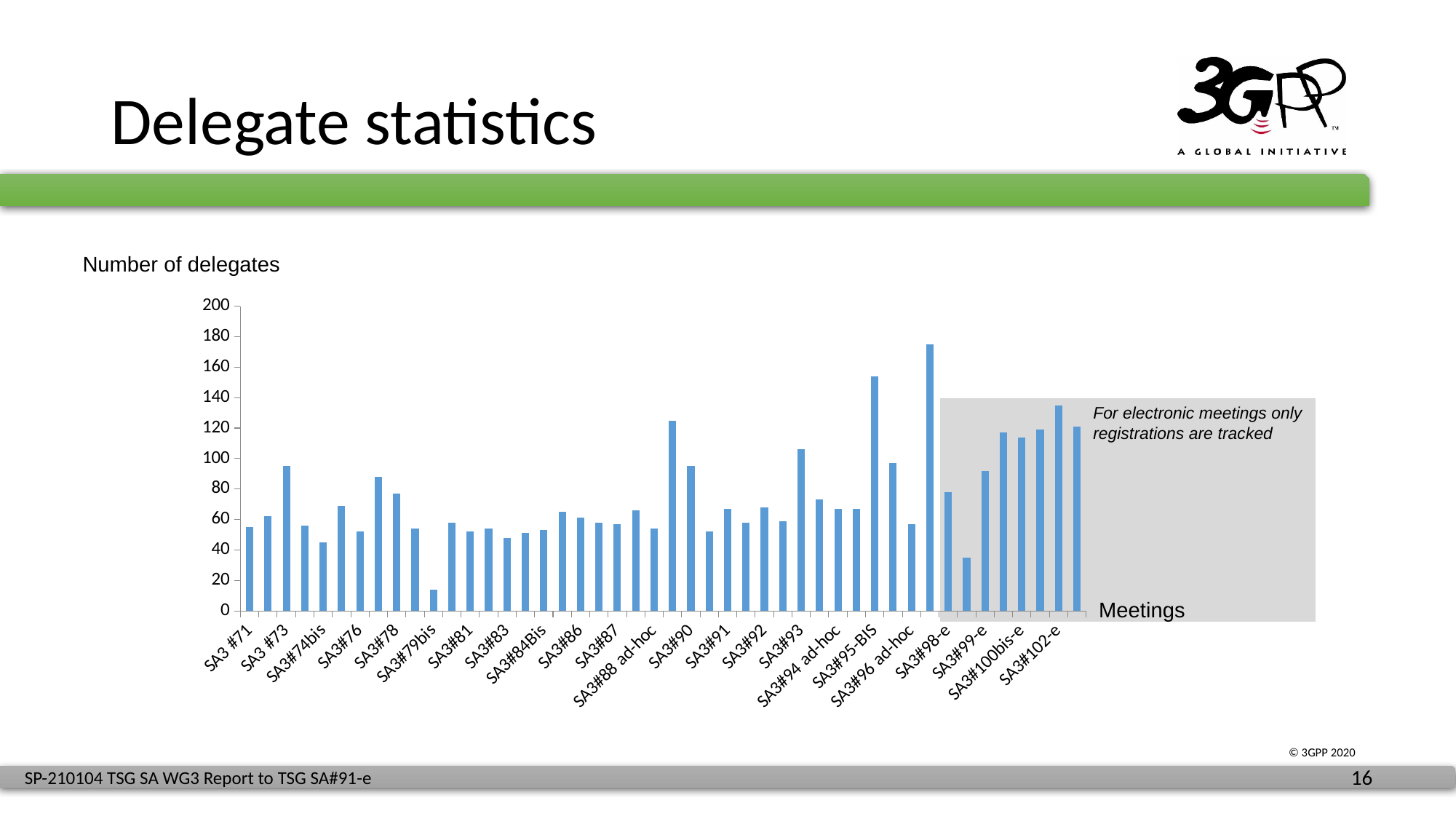

# Delegate statistics

### Chart

| Category | Number of Delegates |
|---|---|
| SA3 #71 | 55.0 |
| SA3 #72 | 62.0 |
| SA3 #73 | 95.0 |
| SA3#74 | 56.0 |
| SA3#74bis | 45.0 |
| SA3#75 | 69.0 |
| SA3#76 | 52.0 |
| SA3#77 | 88.0 |
| SA3#78 | 77.0 |
| SA3#79 | 54.0 |
| SA3#79bis | 14.0 |
| SA3#80 | 58.0 |
| SA3#81 | 52.0 |
| SA3#82 | 54.0 |
| SA3#83 | 48.0 |
| SA3#84 | 51.0 |
| SA3#84Bis | 53.0 |
| SA3#85 | 65.0 |
| SA3#86 | 61.0 |
| SA3#86 ad-hoc | 58.0 |
| SA3#87 | 57.0 |
| SA3#88 | 66.0 |
| SA3#88 ad-hoc | 54.0 |
| SA3#89 | 125.0 |
| SA3#90 | 95.0 |
| SA3#90Bis | 52.0 |
| SA3#91 | 67.0 |
| SA3#91Bis | 58.0 |
| SA3#92 | 68.0 |
| SA3#92 ad-hoc | 59.0 |
| SA3#93 | 106.0 |
| SA3#94 | 73.0 |
| SA3#94 ad-hoc | 67.0 |
| SA3#95 | 67.0 |
| SA3#95-BIS | 154.0 |
| SA3#96 | 97.0 |
| SA3#96 ad-hoc | 57.0 |
| SA3#97 | 175.0 |
| SA3#98-e | 78.0 |
| SA3#98bis-e | 35.0 |
| SA3#99-e | 92.0 |
| SA3#100-e | 117.0 |
| SA3#100bis-e | 114.0 |
| SA3#101-e | 119.0 |
| SA3#102-e | 135.0 |
| SA3#102bis-e | 121.0 |
Number of delegates

For electronic meetings only registrations are tracked
Meetings